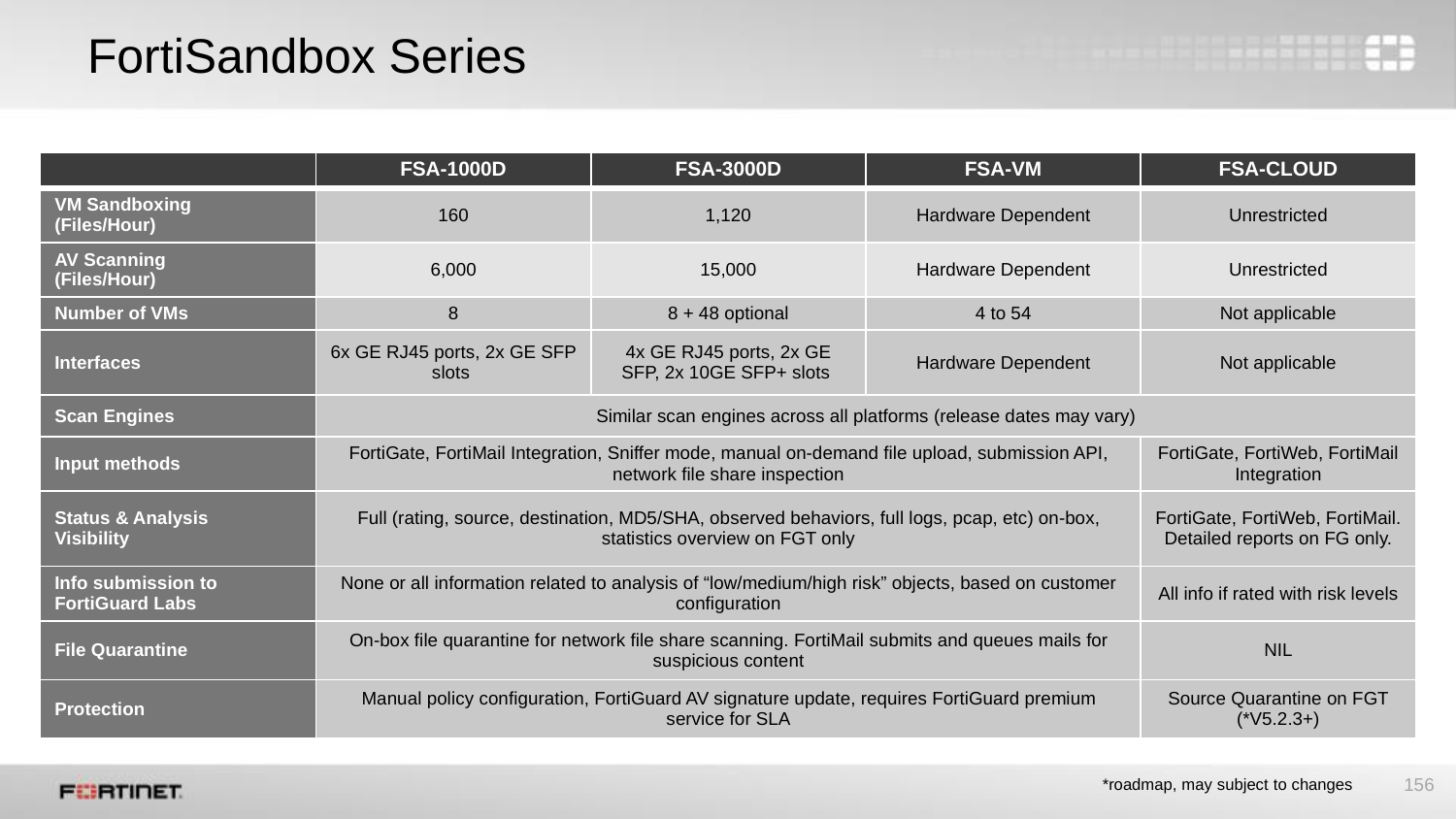

# FortiSandbox Series
|  | FSA-1000D | FSA-3000D | FSA-VM | FSA-CLOUD |
| --- | --- | --- | --- | --- |
| VM Sandboxing (Files/Hour) | 160 | 1,120 | Hardware Dependent | Unrestricted |
| AV Scanning (Files/Hour) | 6,000 | 15,000 | Hardware Dependent | Unrestricted |
| Number of VMs | 8 | 8 + 48 optional | 4 to 54 | Not applicable |
| Interfaces | 6x GE RJ45 ports, 2x GE SFP slots | 4x GE RJ45 ports, 2x GE SFP, 2x 10GE SFP+ slots | Hardware Dependent | Not applicable |
| Scan Engines | Similar scan engines across all platforms (release dates may vary) |  |  |  |
| Input methods | FortiGate, FortiMail Integration, Sniffer mode, manual on-demand file upload, submission API, network file share inspection |  |  | FortiGate, FortiWeb, FortiMail Integration |
| Status & Analysis Visibility | Full (rating, source, destination, MD5/SHA, observed behaviors, full logs, pcap, etc) on-box, statistics overview on FGT only |  |  | FortiGate, FortiWeb, FortiMail. Detailed reports on FG only. |
| Info submission to FortiGuard Labs | None or all information related to analysis of “low/medium/high risk” objects, based on customer configuration |  |  | All info if rated with risk levels |
| File Quarantine | On-box file quarantine for network file share scanning. FortiMail submits and queues mails for suspicious content |  |  | NIL |
| Protection | Manual policy configuration, FortiGuard AV signature update, requires FortiGuard premium service for SLA |  |  | Source Quarantine on FGT (\*V5.2.3+) |
*roadmap, may subject to changes